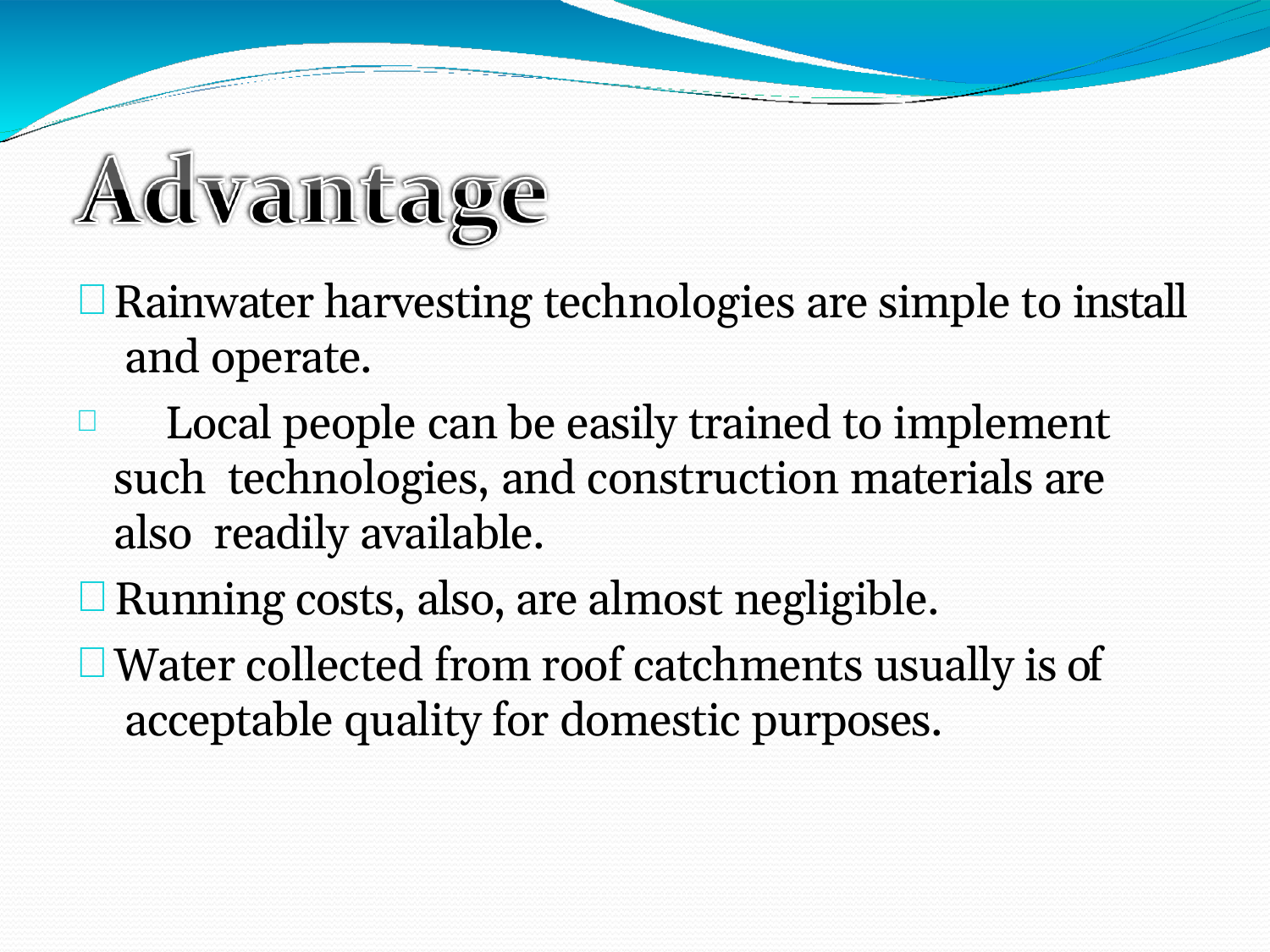

Rainwater harvesting technologies are simple to install  and operate.
	Local people can be easily trained to implement such  technologies, and construction materials are also  readily available.
Running costs, also, are almost negligible.
Water collected from roof catchments usually is of  acceptable quality for domestic purposes.